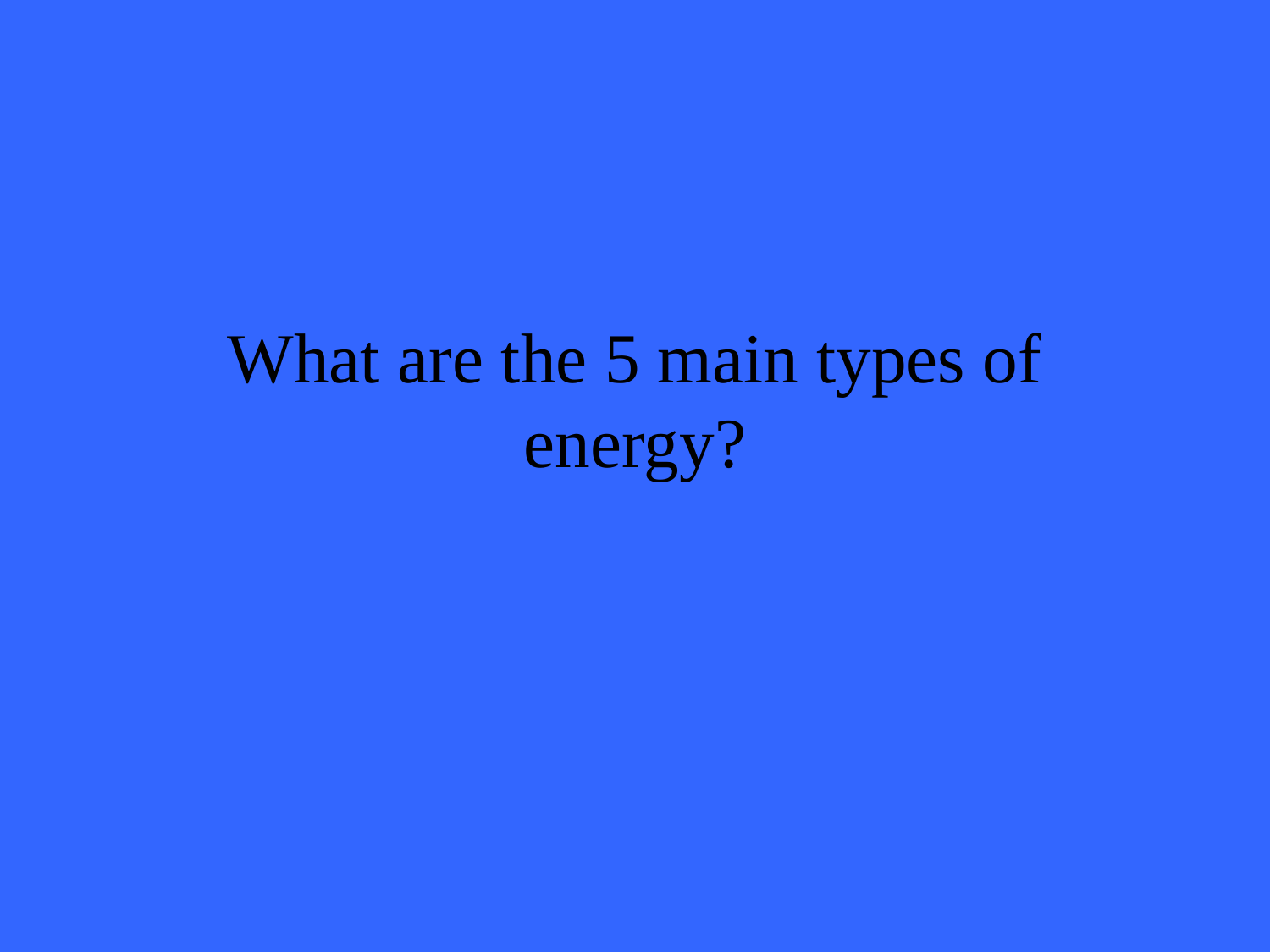

# What are the 5 main types of energy?